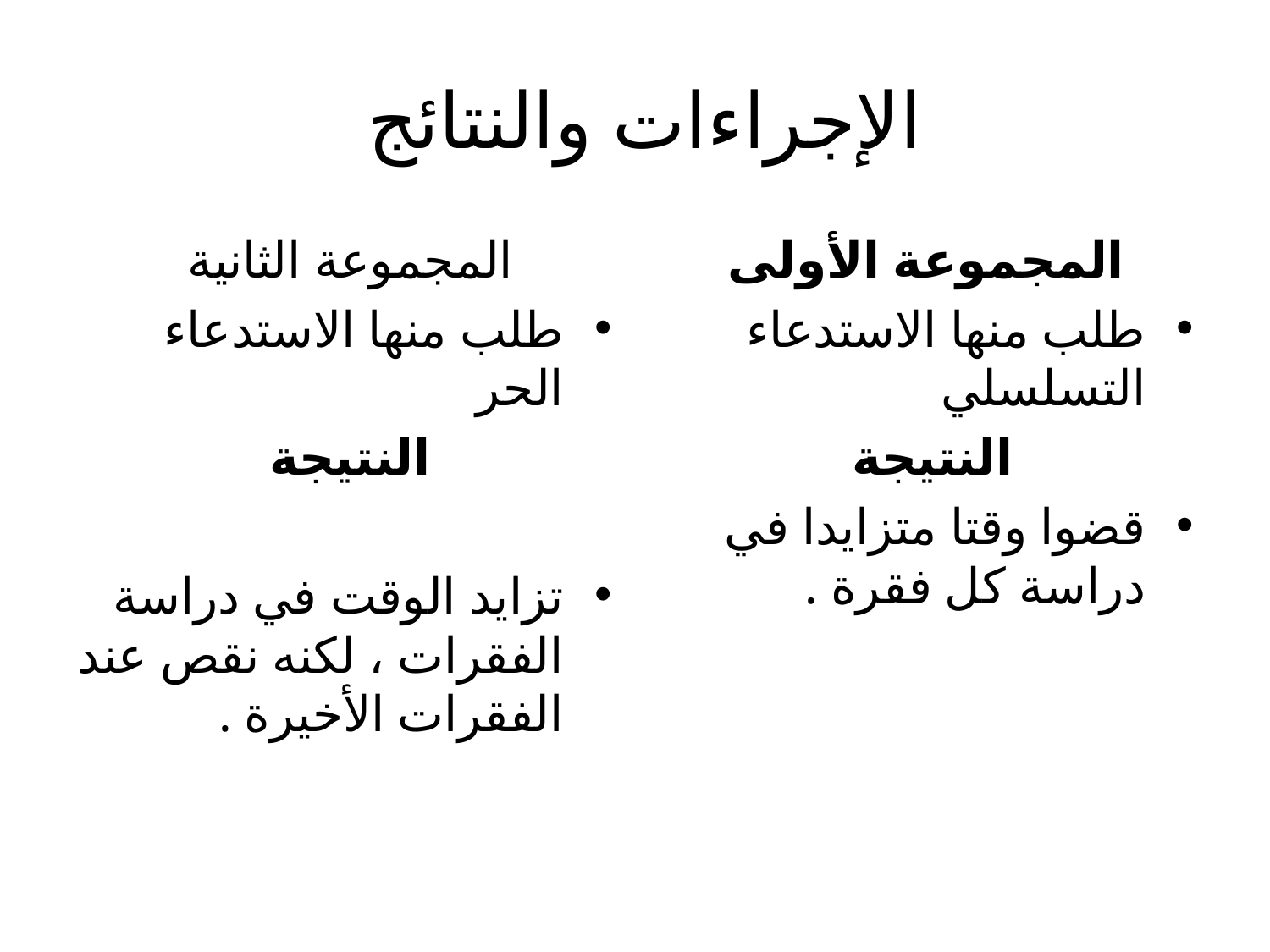

# الإجراءات والنتائج
المجموعة الثانية
طلب منها الاستدعاء الحر
النتيجة

تزايد الوقت في دراسة الفقرات ، لكنه نقص عند الفقرات الأخيرة .
المجموعة الأولى
طلب منها الاستدعاء التسلسلي
النتيجة
قضوا وقتا متزايدا في دراسة كل فقرة .